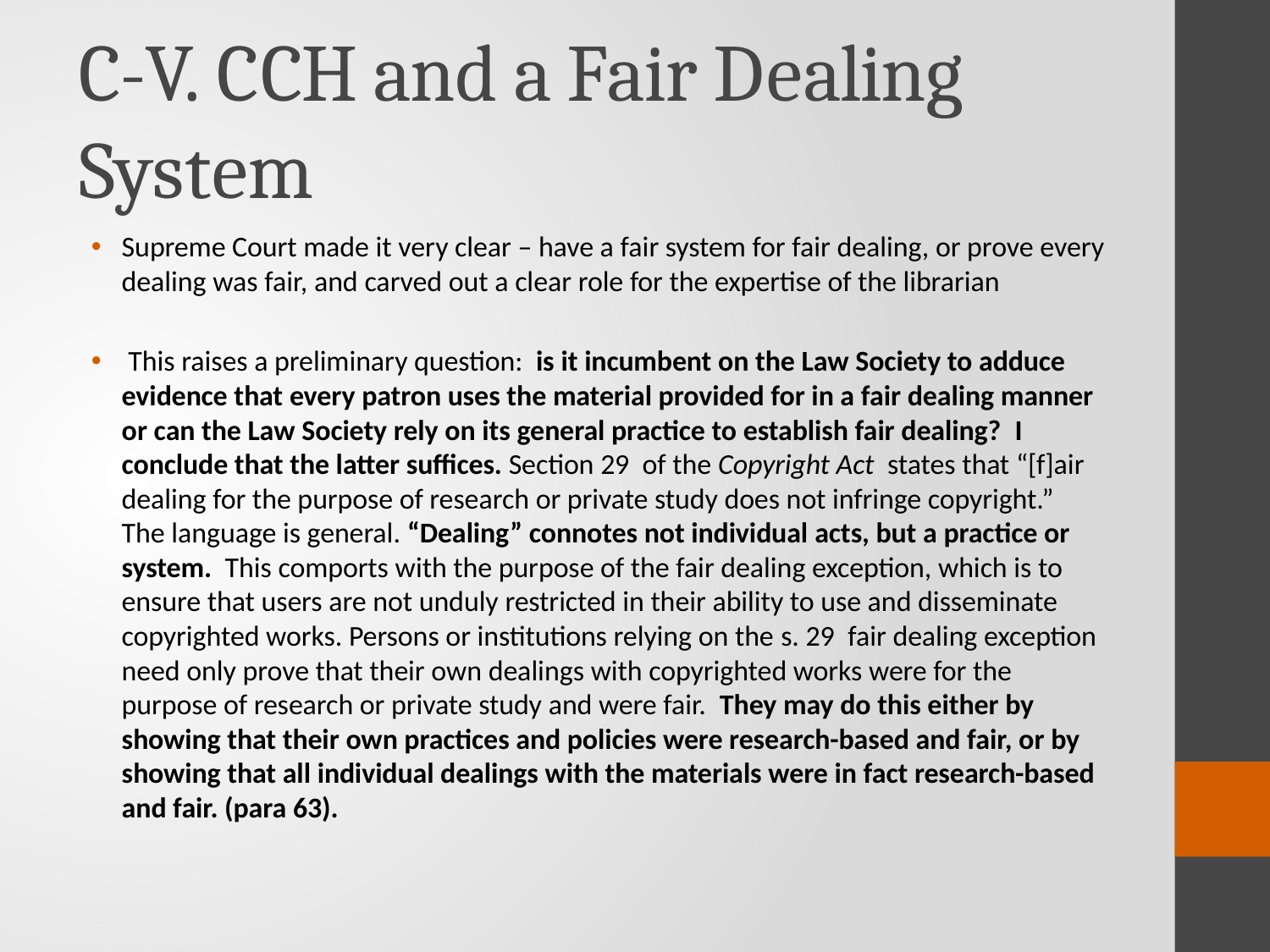

# C-V. CCH and a Fair Dealing System
Supreme Court made it very clear – have a fair system for fair dealing, or prove every dealing was fair, and carved out a clear role for the expertise of the librarian

 This raises a preliminary question:  is it incumbent on the Law Society to adduce evidence that every patron uses the material provided for in a fair dealing manner or can the Law Society rely on its general practice to establish fair dealing?  I conclude that the latter suffices. Section 29  of the Copyright Act  states that “[f]air dealing for the purpose of research or private study does not infringe copyright.”  The language is general. “Dealing” connotes not individual acts, but a practice or system.  This comports with the purpose of the fair dealing exception, which is to ensure that users are not unduly restricted in their ability to use and disseminate copyrighted works. Persons or institutions relying on the s. 29  fair dealing exception need only prove that their own dealings with copyrighted works were for the purpose of research or private study and were fair.  They may do this either by showing that their own practices and policies were research-based and fair, or by showing that all individual dealings with the materials were in fact research-based and fair. (para 63).